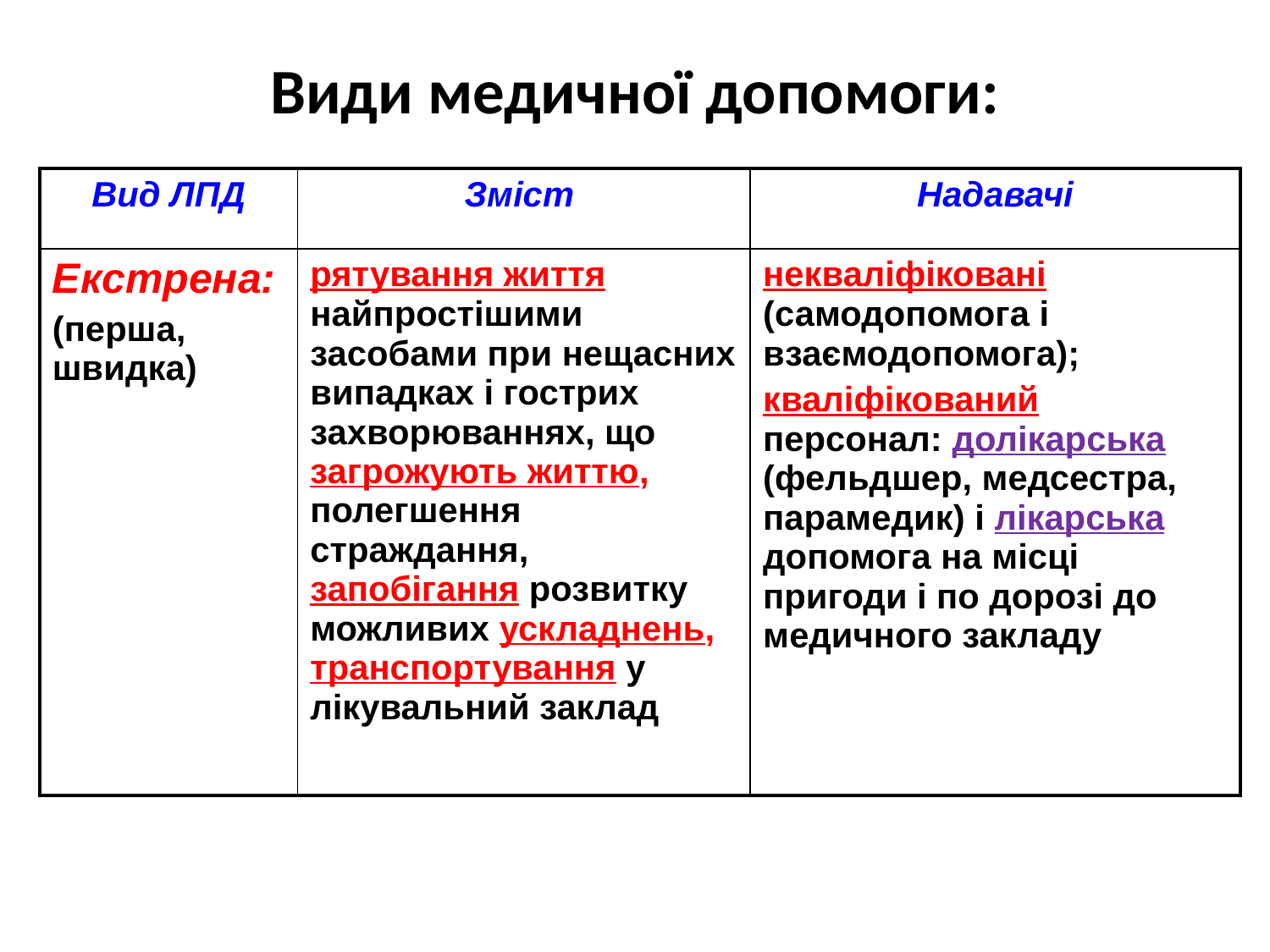

Види медичної допомоги:
| Вид ЛПД | Зміст | Надавачі |
| --- | --- | --- |
| Екстрена: (перша, швидка) | рятування життя найпростішими засобами при нещасних випадках і гострих захворюваннях, що загрожують життю, полегшення страждання, запобігання розвитку можливих ускладнень, транспортування у лікувальний заклад | некваліфіковані (самодопомога і взаємодопомога); кваліфікований персонал: долікарська (фельдшер, медсестра, парамедик) і лікарська допомога на місці пригоди і по дорозі до медичного закладу |